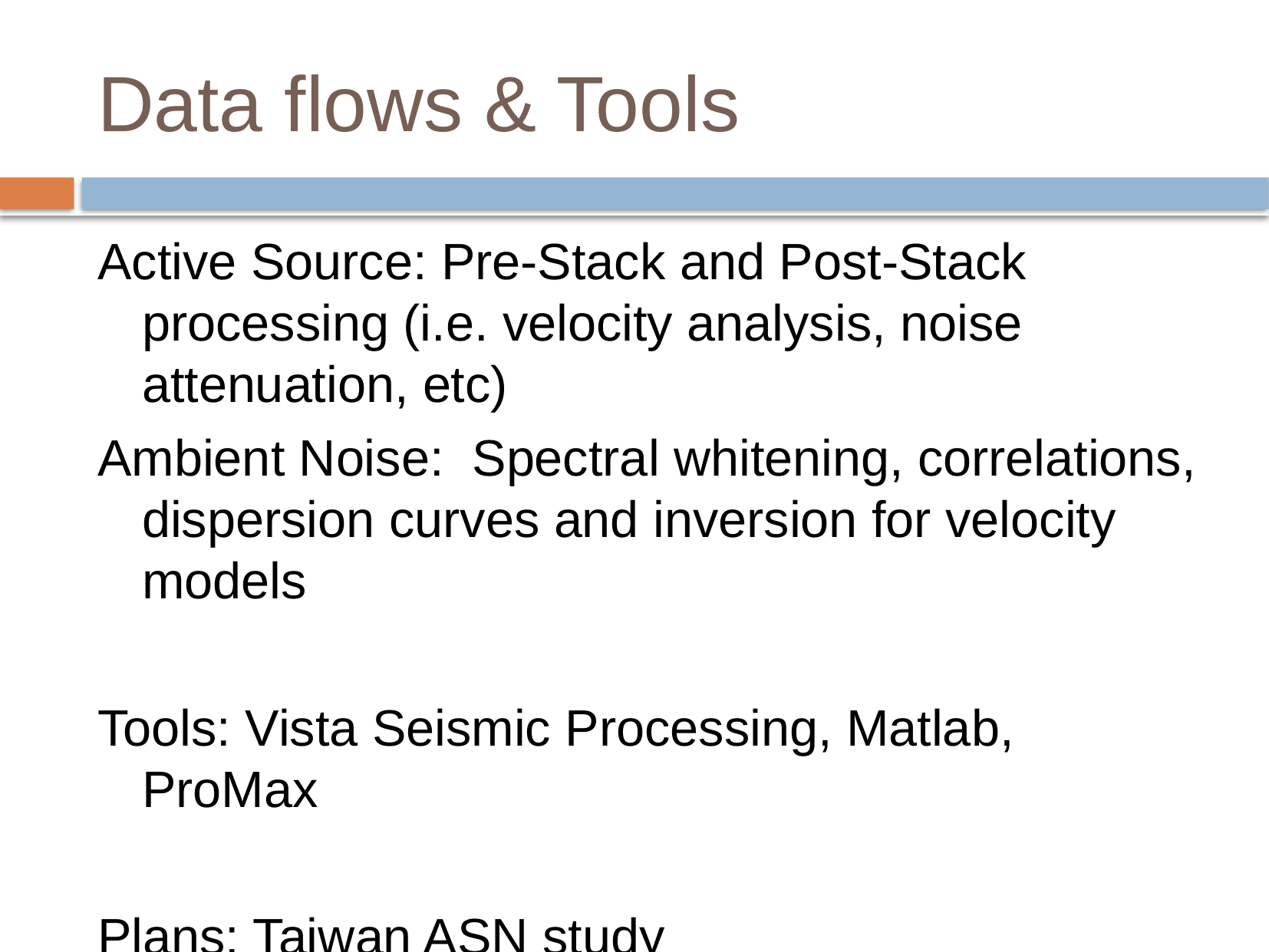

# Data flows & Tools
Active Source: Pre-Stack and Post-Stack processing (i.e. velocity analysis, noise attenuation, etc)
Ambient Noise:  Spectral whitening, correlations, dispersion curves and inversion for velocity models

Tools: Vista Seismic Processing, Matlab, ProMax

Plans: Taiwan ASN study